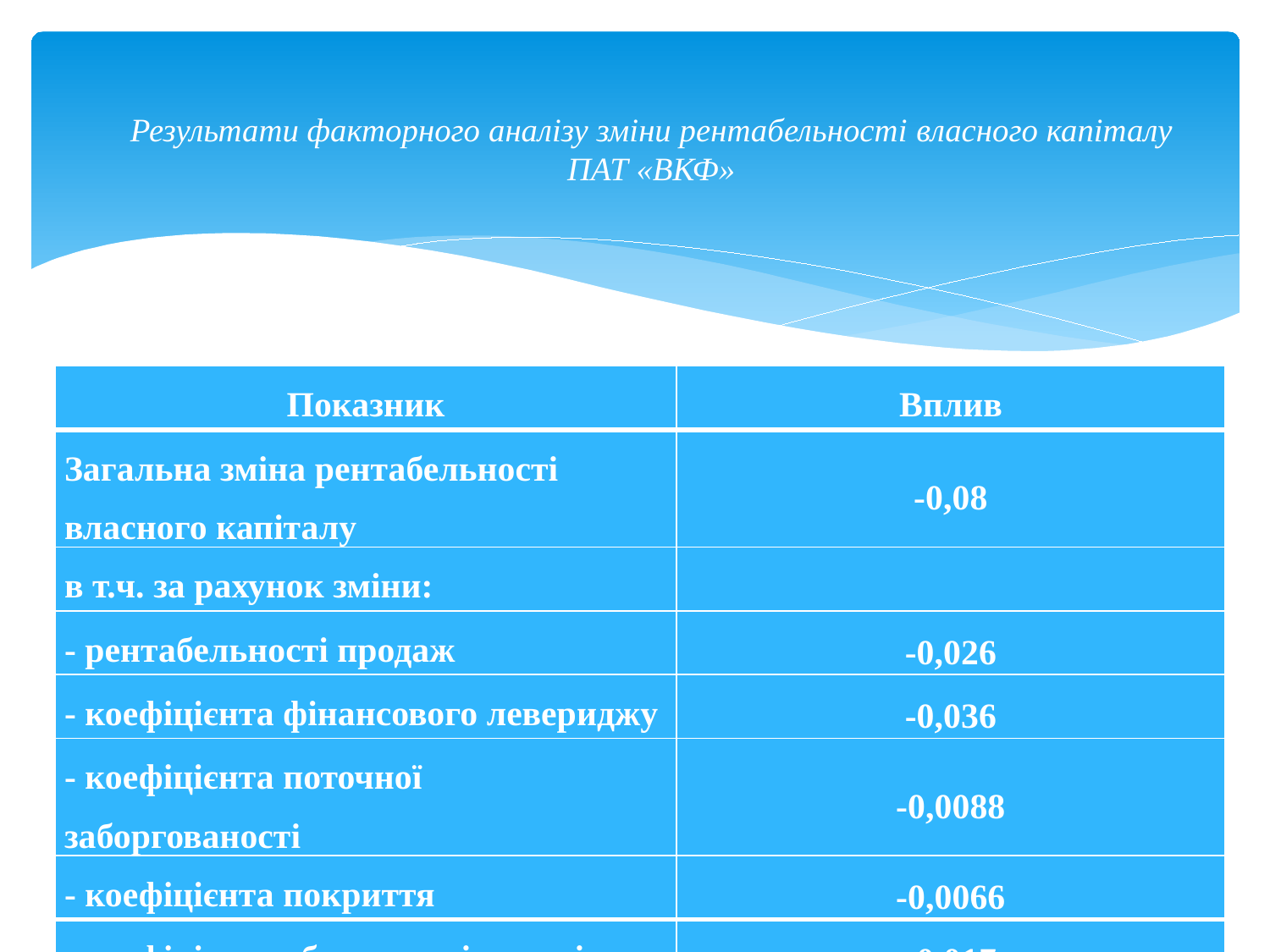

# Результати факторного аналізу зміни рентабельності власного капіталу ПАТ «ВКФ»
| Показник | Вплив |
| --- | --- |
| Загальна зміна рентабельності власного капіталу | -0,08 |
| в т.ч. за рахунок зміни: |  |
| - рентабельності продаж | -0,026 |
| - коефіцієнта фінансового левериджу | -0,036 |
| - коефіцієнта поточної заборгованості | -0,0088 |
| - коефіцієнта покриття | -0,0066 |
| - коефіцієнта оборотності активів | -0,017 |